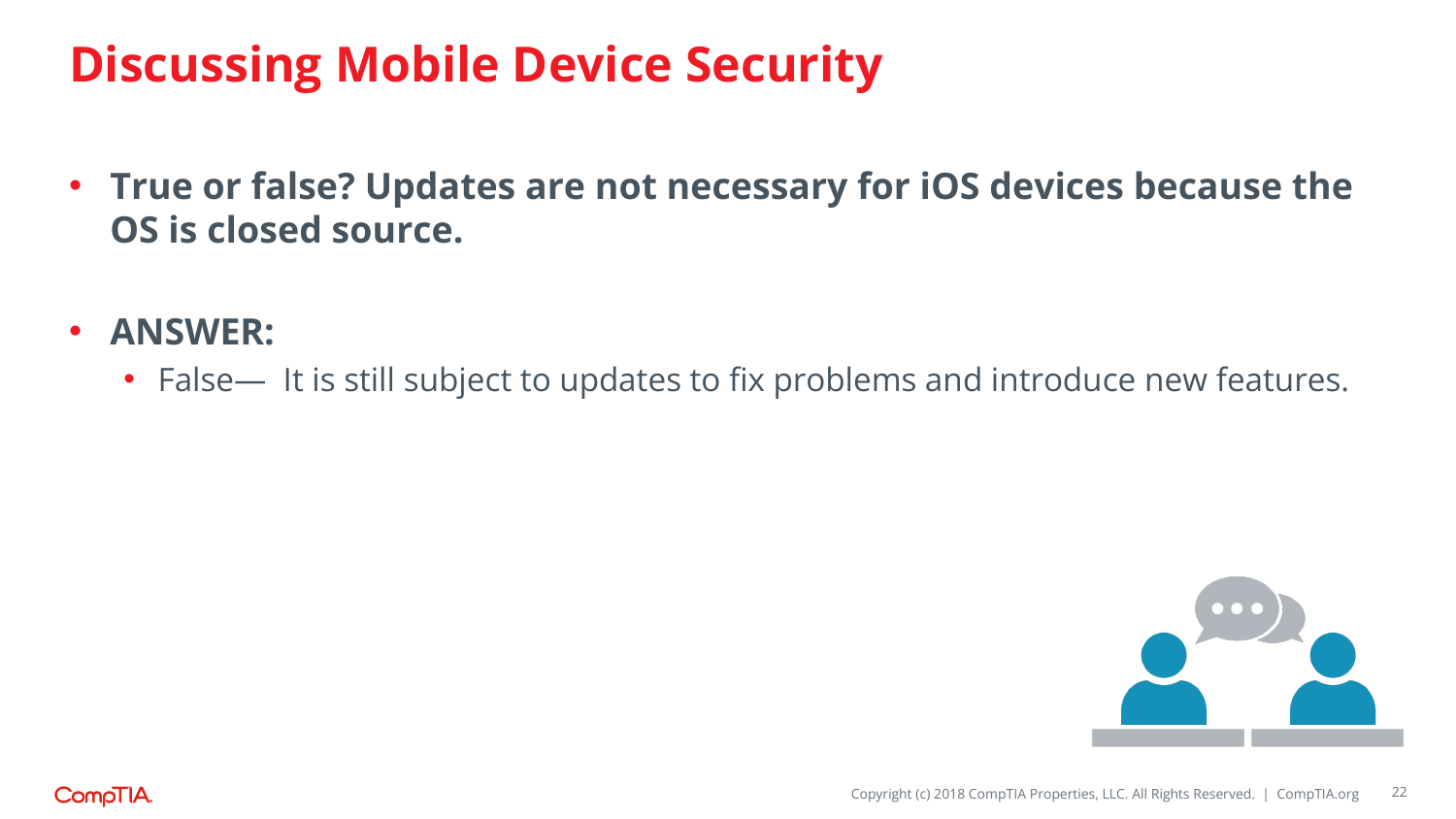

# Discussing Mobile Device Security
True or false? Updates are not necessary for iOS devices because the OS is closed source.

ANSWER:
False—  It is still subject to updates to fix problems and introduce new features.
22